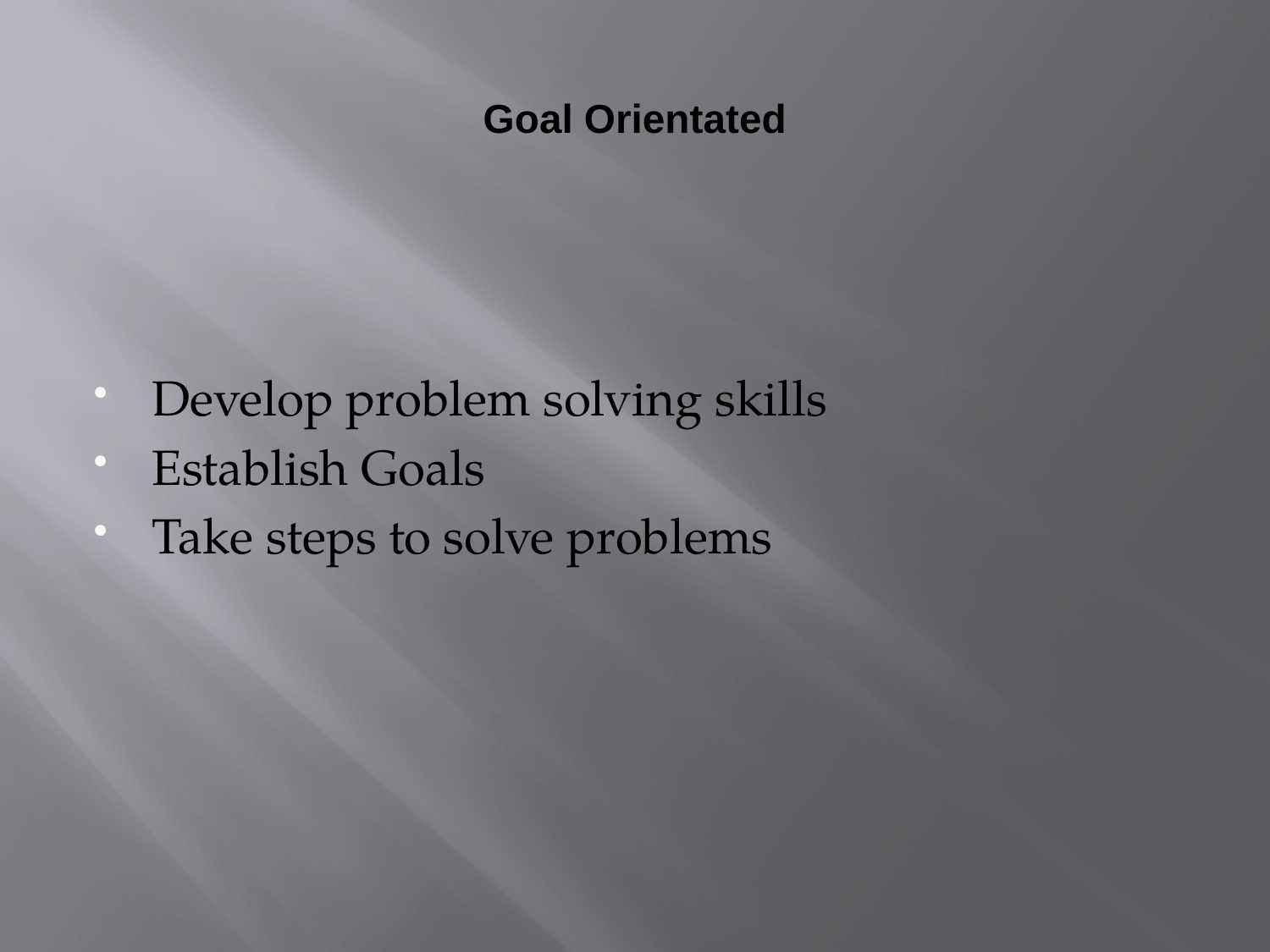

# Goal Orientated

Develop problem solving skills
Establish Goals
Take steps to solve problems